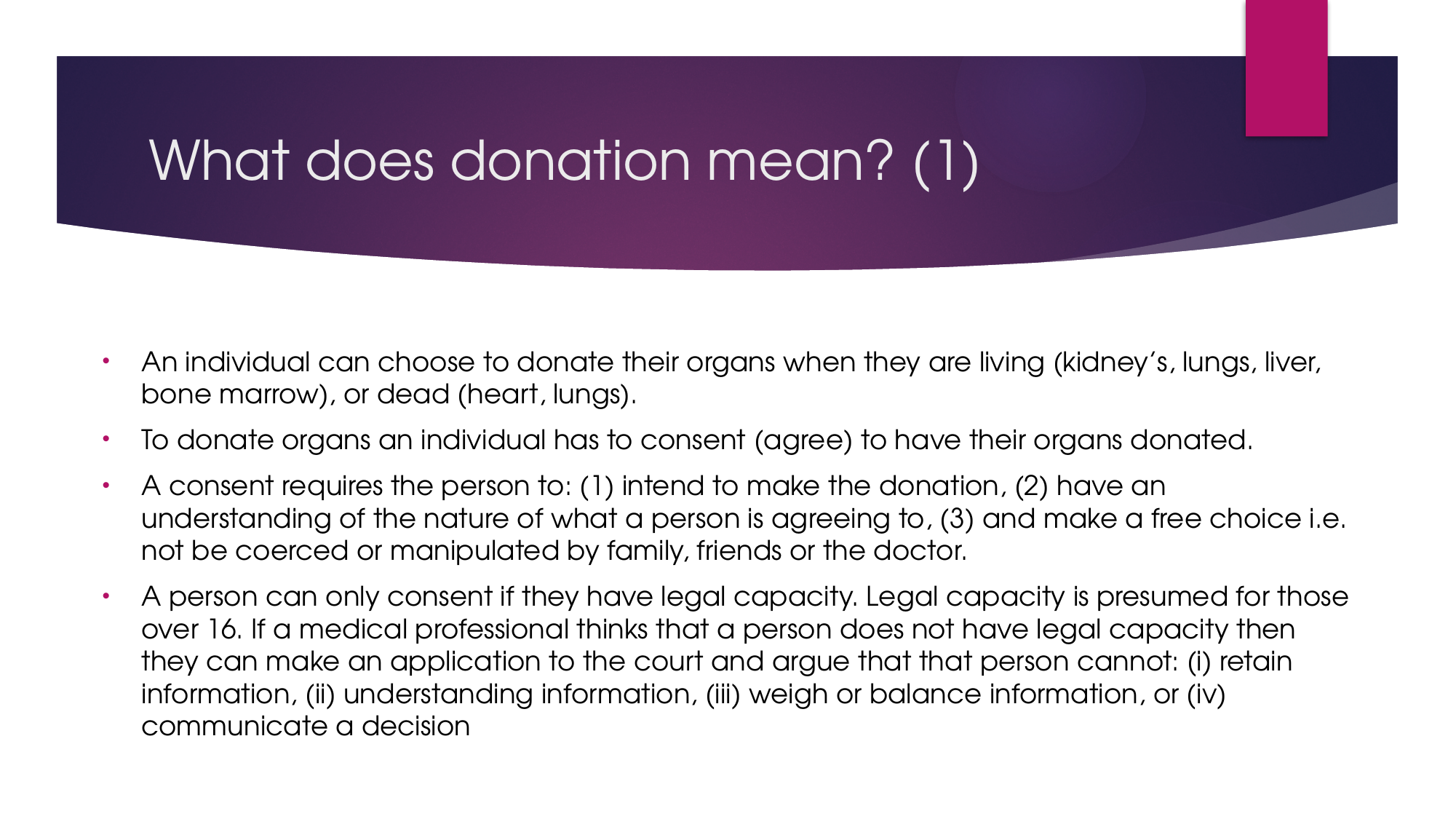

# What does donation mean? (1)
An individual can choose to donate their organs when they are living (kidney’s, lungs, liver, bone marrow), or dead (heart, lungs).
To donate organs an individual has to consent (agree) to have their organs donated.
A consent requires the person to: (1) intend to make the donation, (2) have an understanding of the nature of what a person is agreeing to, (3) and make a free choice i.e. not be coerced or manipulated by family, friends or the doctor.
A person can only consent if they have legal capacity. Legal capacity is presumed for those over 16. If a medical professional thinks that a person does not have legal capacity then they can make an application to the court and argue that that person cannot: (i) retain information, (ii) understanding information, (iii) weigh or balance information, or (iv) communicate a decision